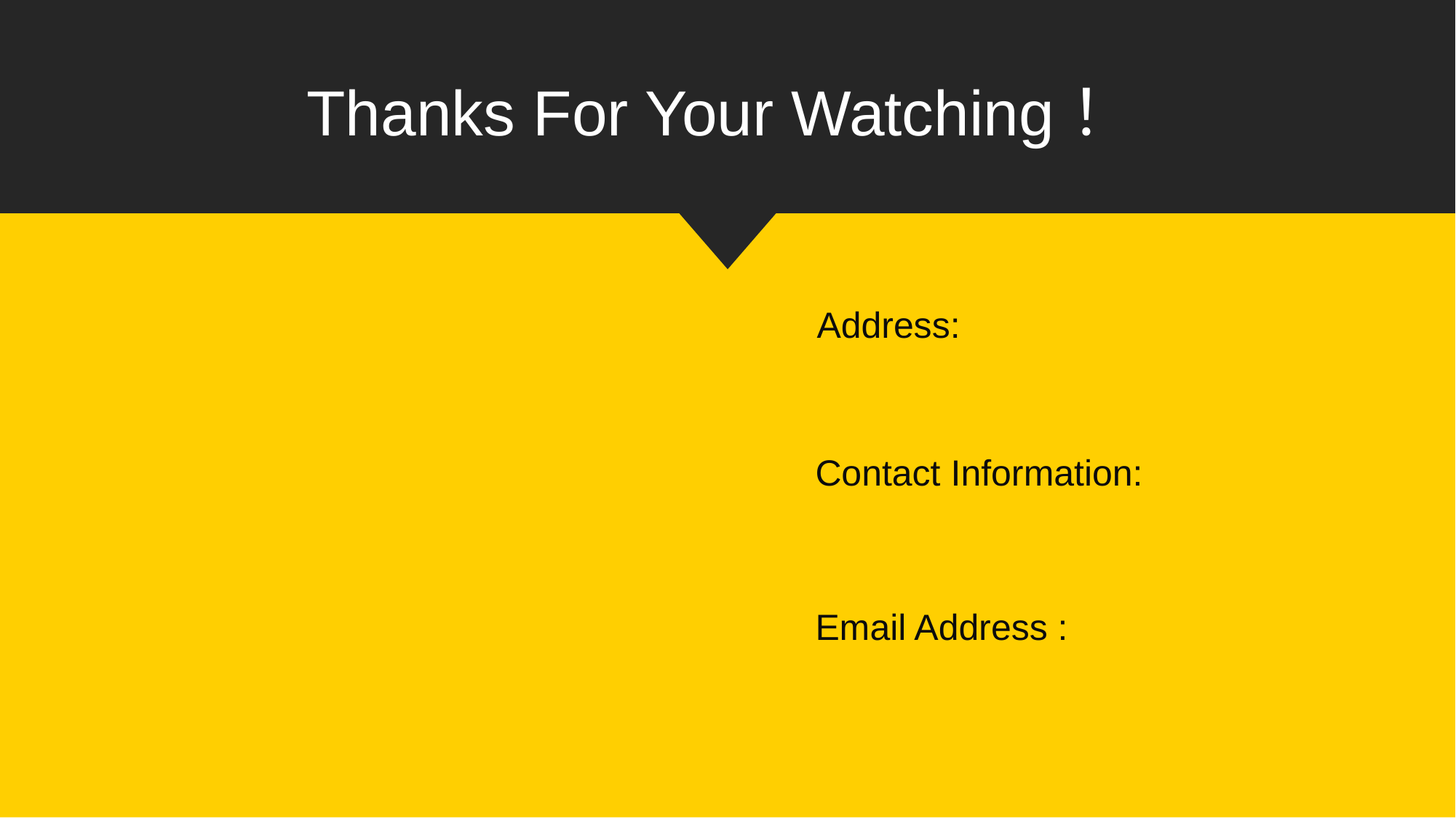

Thanks For Your Watching！
Address:

Contact Information:

Email Address :